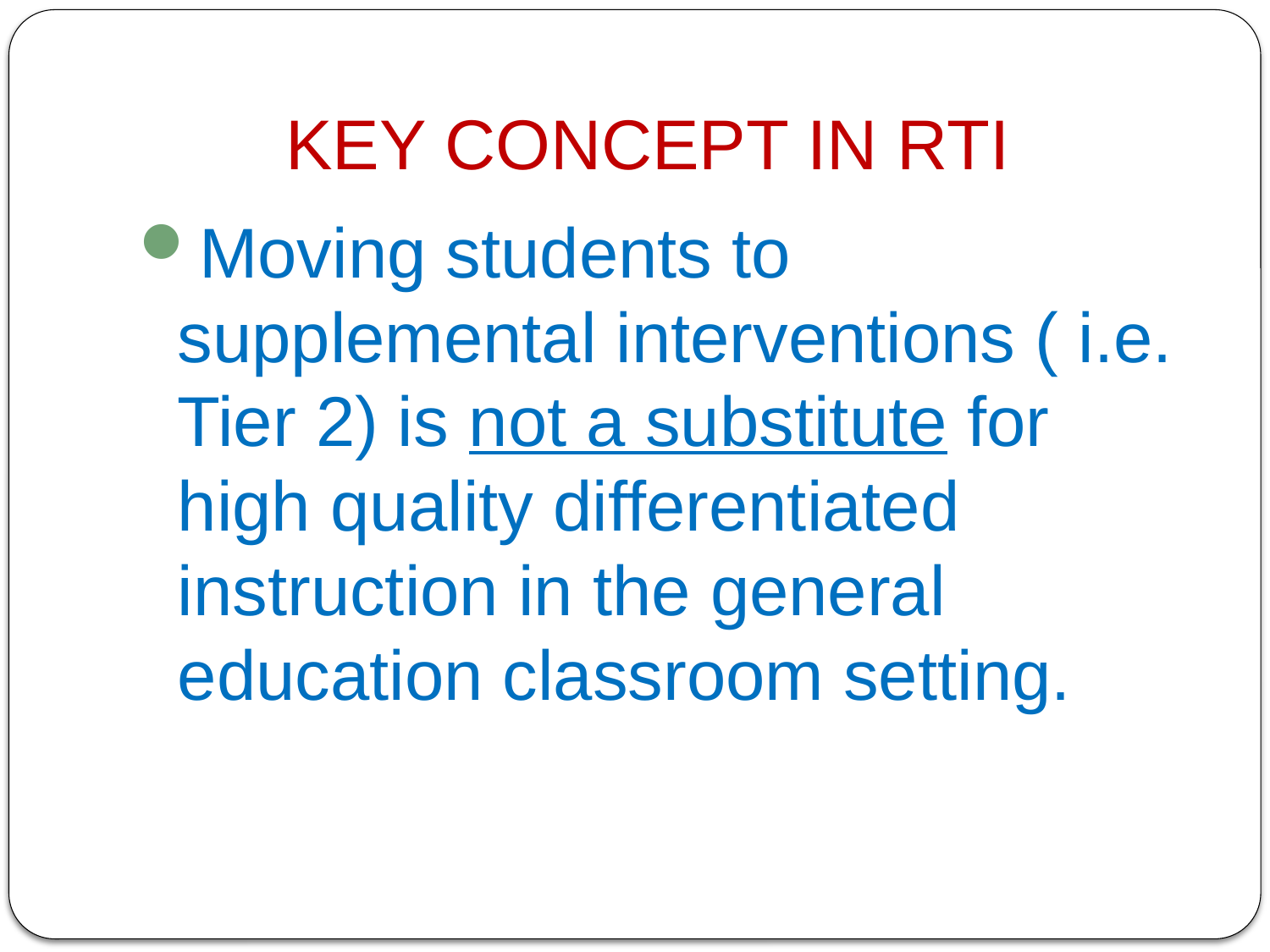

# KEY CONCEPT IN RTI
Moving students to supplemental interventions ( i.e. Tier 2) is not a substitute for high quality differentiated instruction in the general education classroom setting.